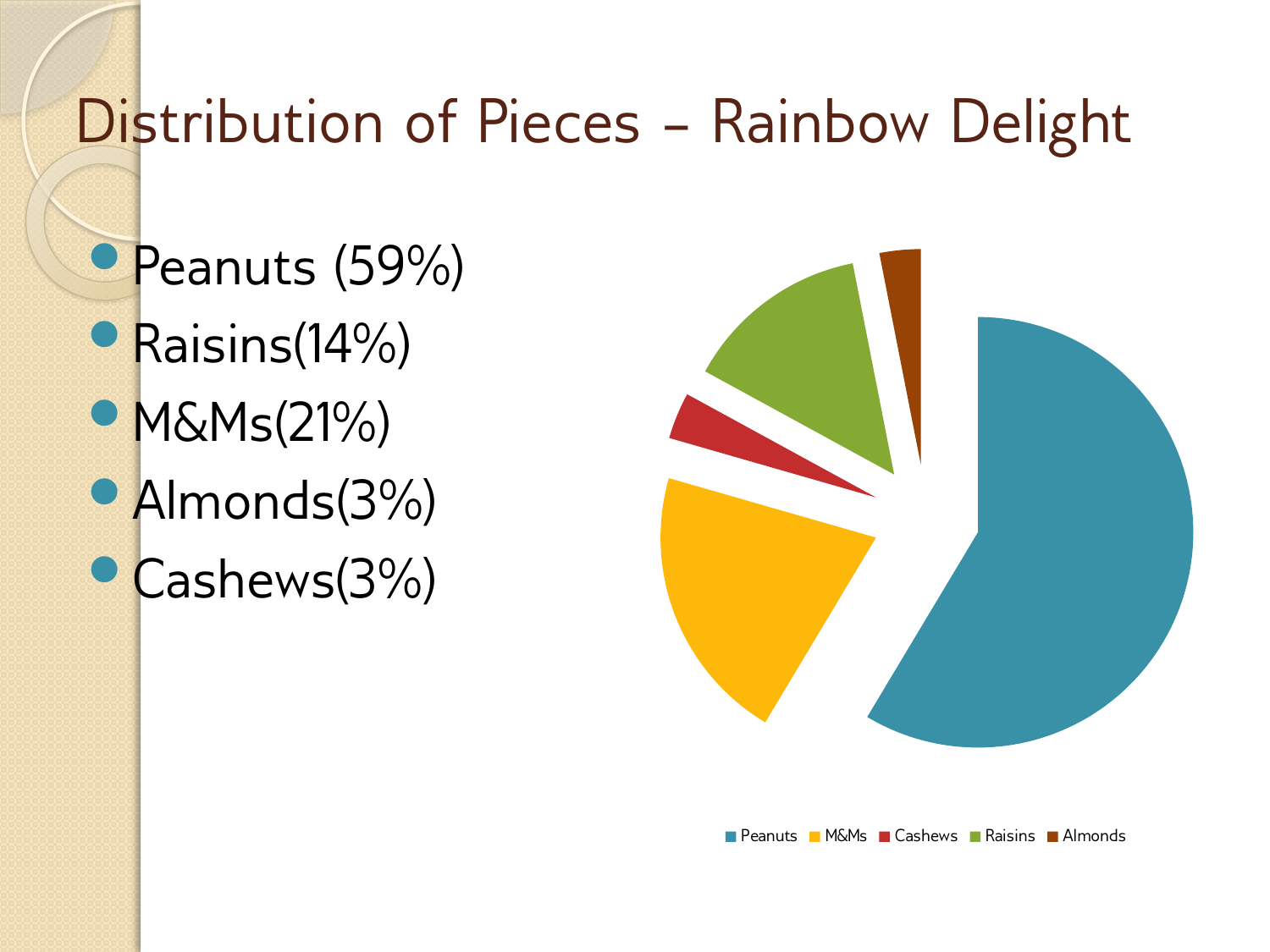

# Distribution of Pieces – Rainbow Delight
Peanuts (59%)
Raisins(14%)
M&Ms(21%)
Almonds(3%)
Cashews(3%)

### Chart

| Category |  |
|---|---|
| Peanuts | 1272.0 |
| M&Ms | 453.0 |
| Cashews | 76.0 |
| Raisins | 303.0 |
| Almonds | 67.0 |